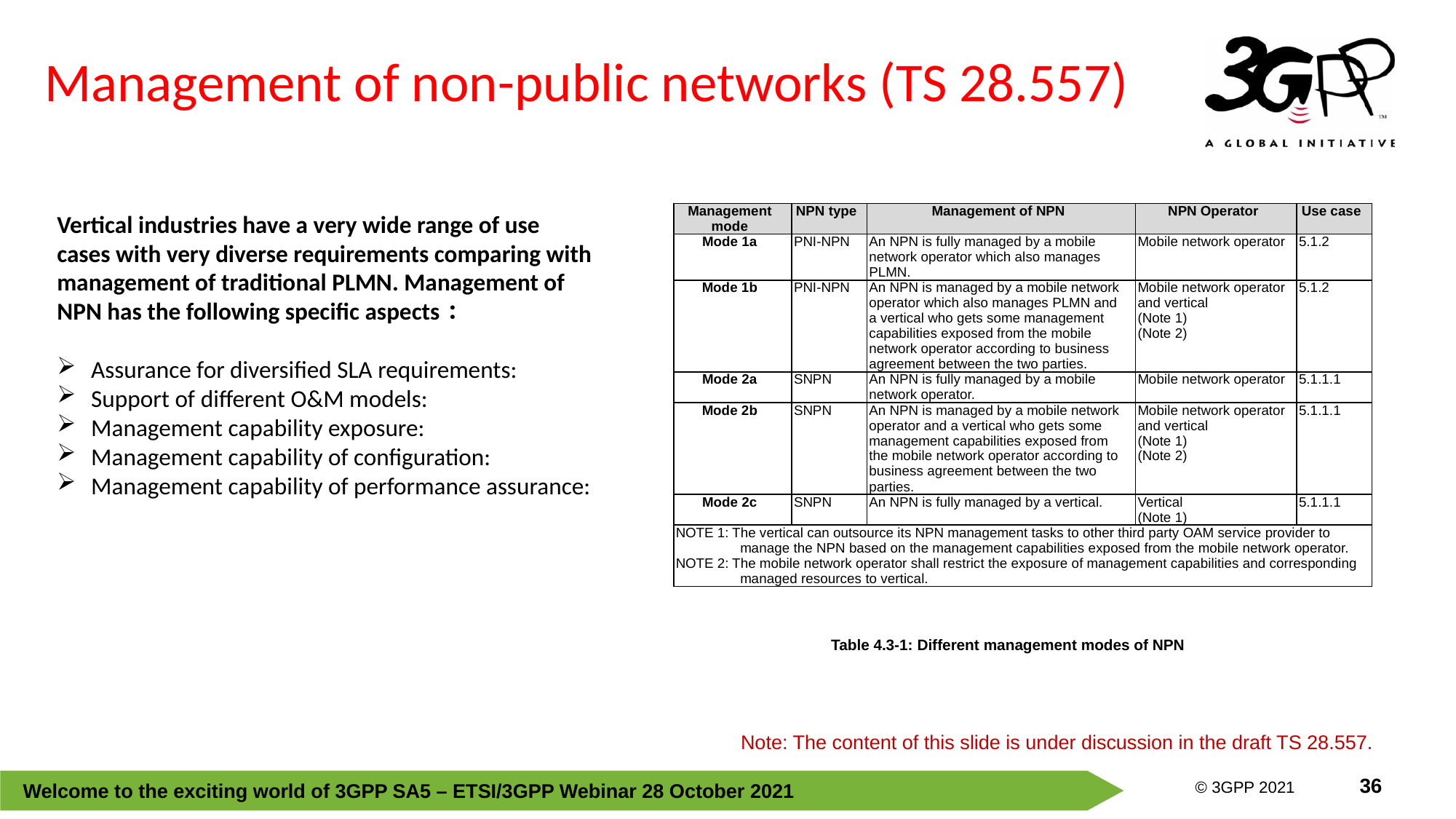

# Management of non-public networks (TS 28.557)
Vertical industries have a very wide range of use cases with very diverse requirements comparing with management of traditional PLMN. Management of NPN has the following specific aspects：

Assurance for diversified SLA requirements:
Support of different O&M models:
Management capability exposure:
Management capability of configuration:
Management capability of performance assurance:
| Management mode | NPN type | Management of NPN | NPN Operator | Use case |
| --- | --- | --- | --- | --- |
| Mode 1a | PNI-NPN | An NPN is fully managed by a mobile network operator which also manages PLMN. | Mobile network operator | 5.1.2 |
| Mode 1b | PNI-NPN | An NPN is managed by a mobile network operator which also manages PLMN and a vertical who gets some management capabilities exposed from the mobile network operator according to business agreement between the two parties. | Mobile network operator and vertical (Note 1) (Note 2) | 5.1.2 |
| Mode 2a | SNPN | An NPN is fully managed by a mobile network operator. | Mobile network operator | 5.1.1.1 |
| Mode 2b | SNPN | An NPN is managed by a mobile network operator and a vertical who gets some management capabilities exposed from the mobile network operator according to business agreement between the two parties. | Mobile network operator and vertical (Note 1) (Note 2) | 5.1.1.1 |
| Mode 2c | SNPN | An NPN is fully managed by a vertical. | Vertical (Note 1) | 5.1.1.1 |
| Note 1: The vertical can outsource its NPN management tasks to other third party OAM service provider to manage the NPN based on the management capabilities exposed from the mobile network operator. Note 2: The mobile network operator shall restrict the exposure of management capabilities and corresponding managed resources to vertical. |  |  |  |  |
Table 4.3-1: Different management modes of NPN

Note: The content of this slide is under discussion in the draft TS 28.557.